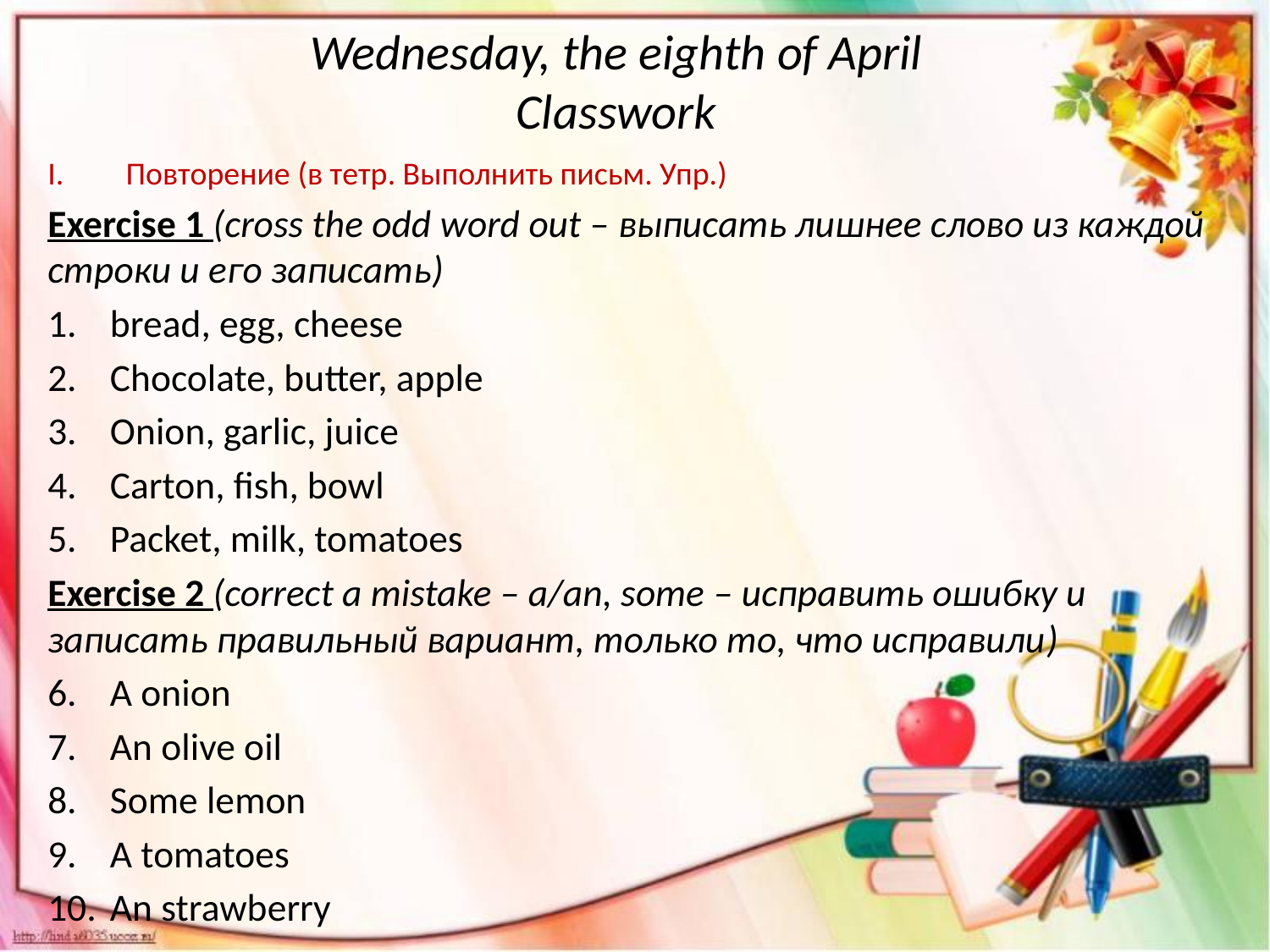

# Wednesday, the eighth of April Classwork
Повторение (в тетр. Выполнить письм. Упр.)
Exercise 1 (cross the odd word out – выписать лишнее слово из каждой строки и его записать)
bread, egg, cheese
Chocolate, butter, apple
Onion, garlic, juice
Carton, fish, bowl
Packet, milk, tomatoes
Exercise 2 (correct a mistake – a/an, some – исправить ошибку и записать правильный вариант, только то, что исправили)
A onion
An olive oil
Some lemon
A tomatoes
An strawberry